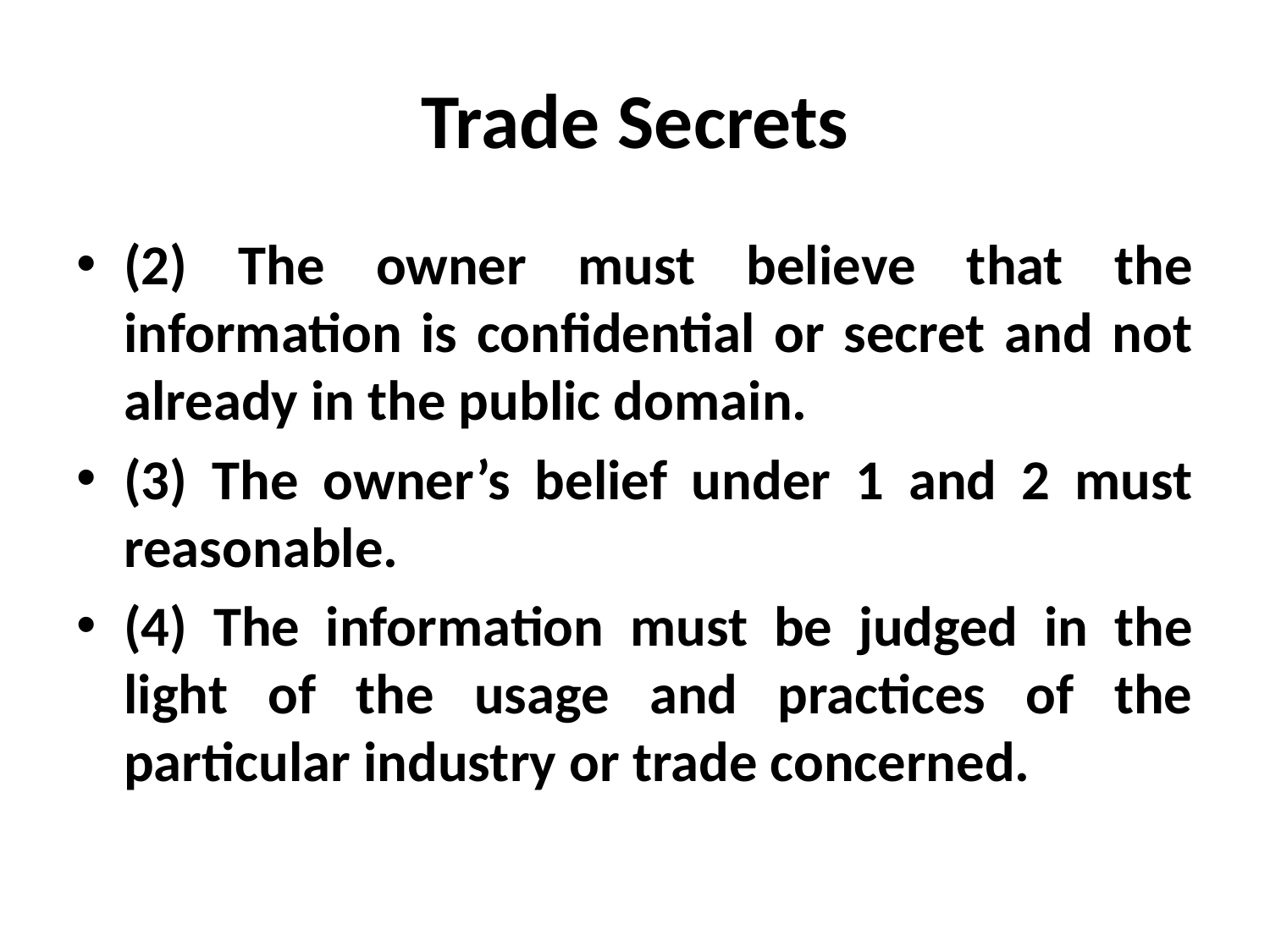

# Trade Secrets
(2) The owner must believe that the information is confidential or secret and not already in the public domain.
(3) The owner’s belief under 1 and 2 must reasonable.
(4) The information must be judged in the light of the usage and practices of the particular industry or trade concerned.